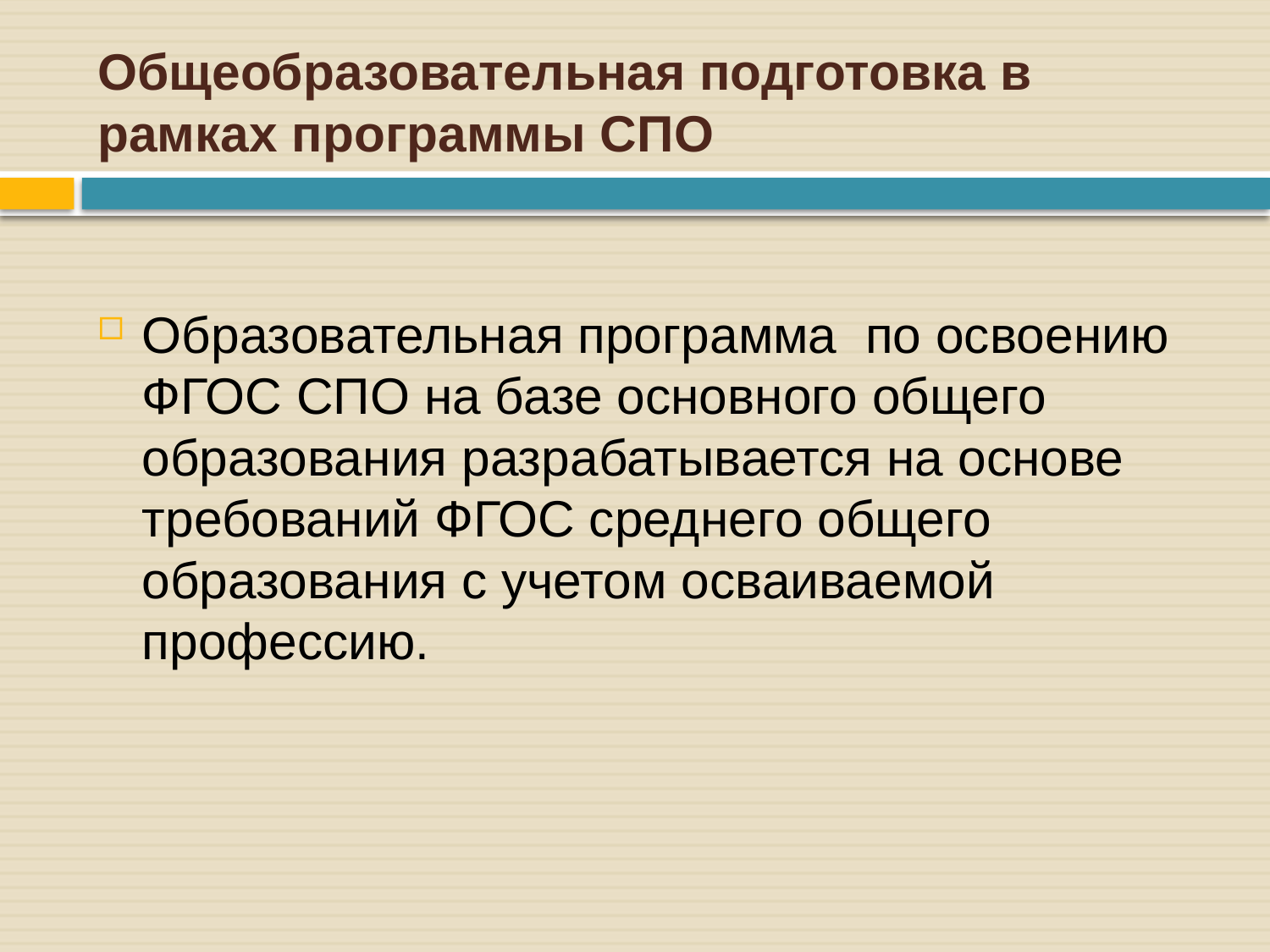

# Общеобразовательная подготовка в рамках программы СПО

Образовательная программа  по освоению ФГОС СПО на базе основного общего образования разрабатывается на основе требований ФГОС среднего общего образования с учетом осваиваемой профессию.